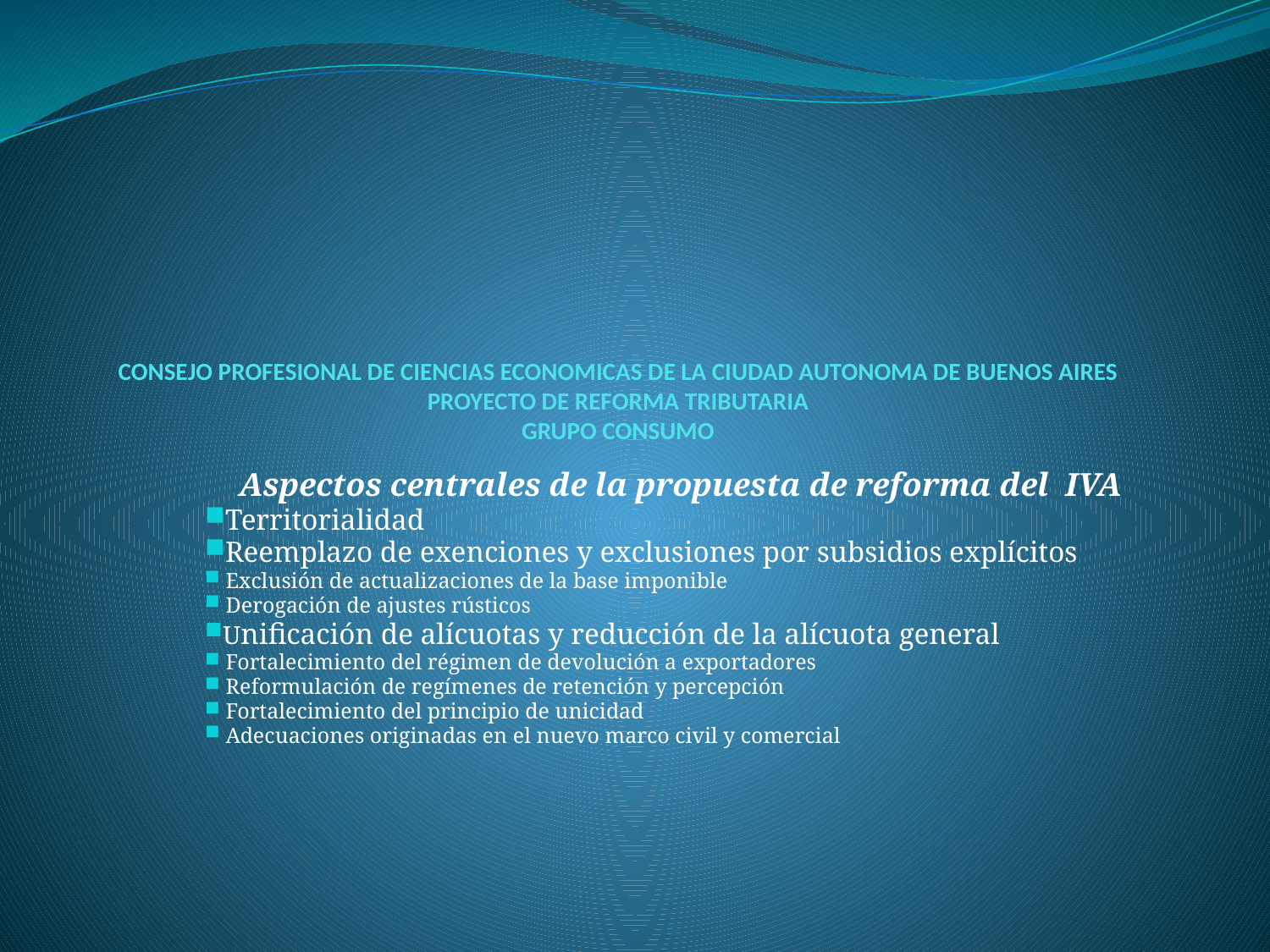

# CONSEJO PROFESIONAL DE CIENCIAS ECONOMICAS DE LA CIUDAD AUTONOMA DE BUENOS AIRES PROYECTO DE REFORMA TRIBUTARIA GRUPO CONSUMO
Aspectos centrales de la propuesta de reforma del  IVA
Territorialidad
Reemplazo de exenciones y exclusiones por subsidios explícitos
 Exclusión de actualizaciones de la base imponible
 Derogación de ajustes rústicos
Unificación de alícuotas y reducción de la alícuota general
 Fortalecimiento del régimen de devolución a exportadores
 Reformulación de regímenes de retención y percepción
 Fortalecimiento del principio de unicidad
 Adecuaciones originadas en el nuevo marco civil y comercial